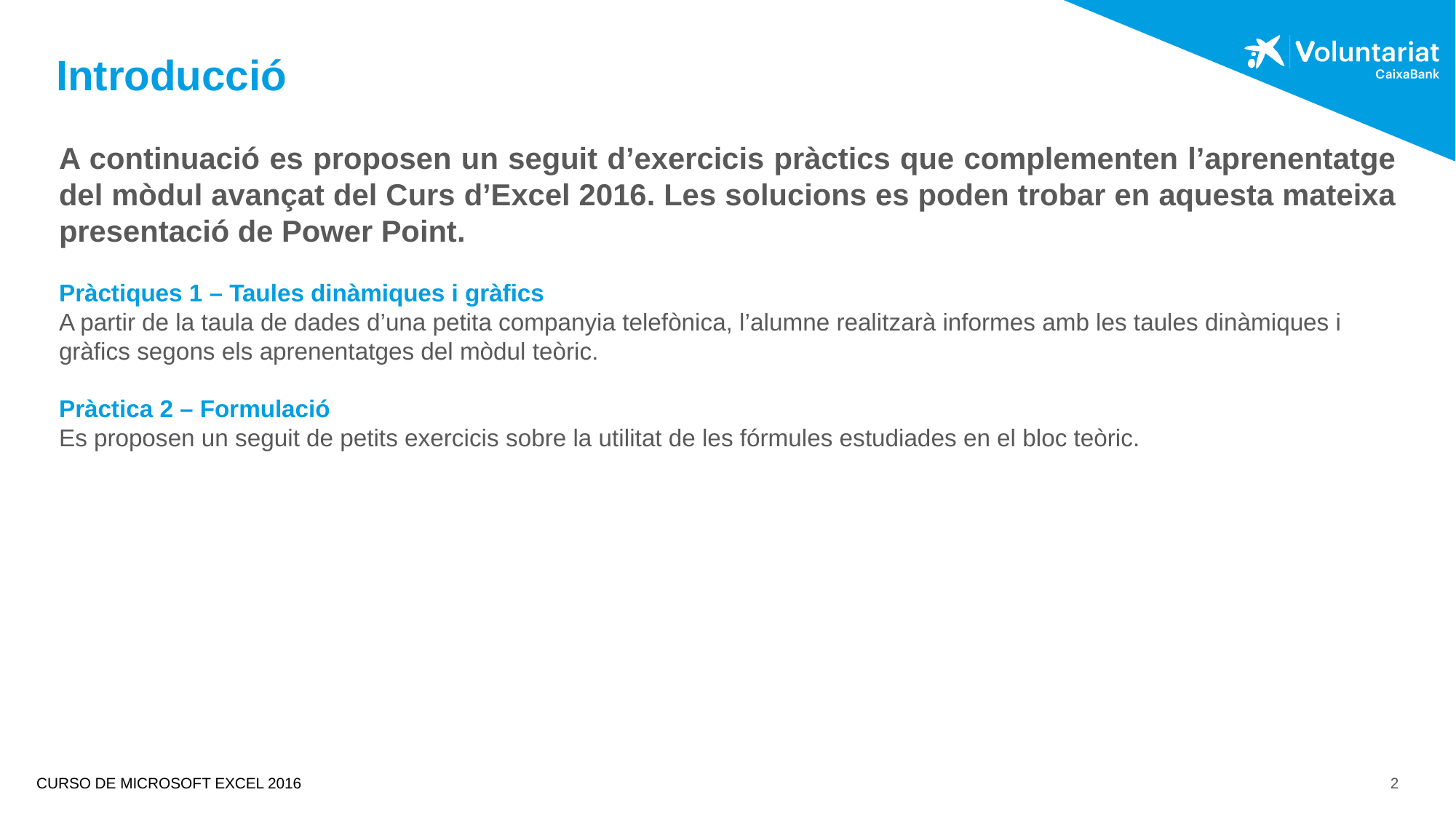

# Introducció
A continuació es proposen un seguit d’exercicis pràctics que complementen l’aprenentatge del mòdul avançat del Curs d’Excel 2016. Les solucions es poden trobar en aquesta mateixa presentació de Power Point.

Pràctiques 1 – Taules dinàmiques i gràfics
A partir de la taula de dades d’una petita companyia telefònica, l’alumne realitzarà informes amb les taules dinàmiques i gràfics segons els aprenentatges del mòdul teòric.

Pràctica 2 – Formulació
Es proposen un seguit de petits exercicis sobre la utilitat de les fórmules estudiades en el bloc teòric.